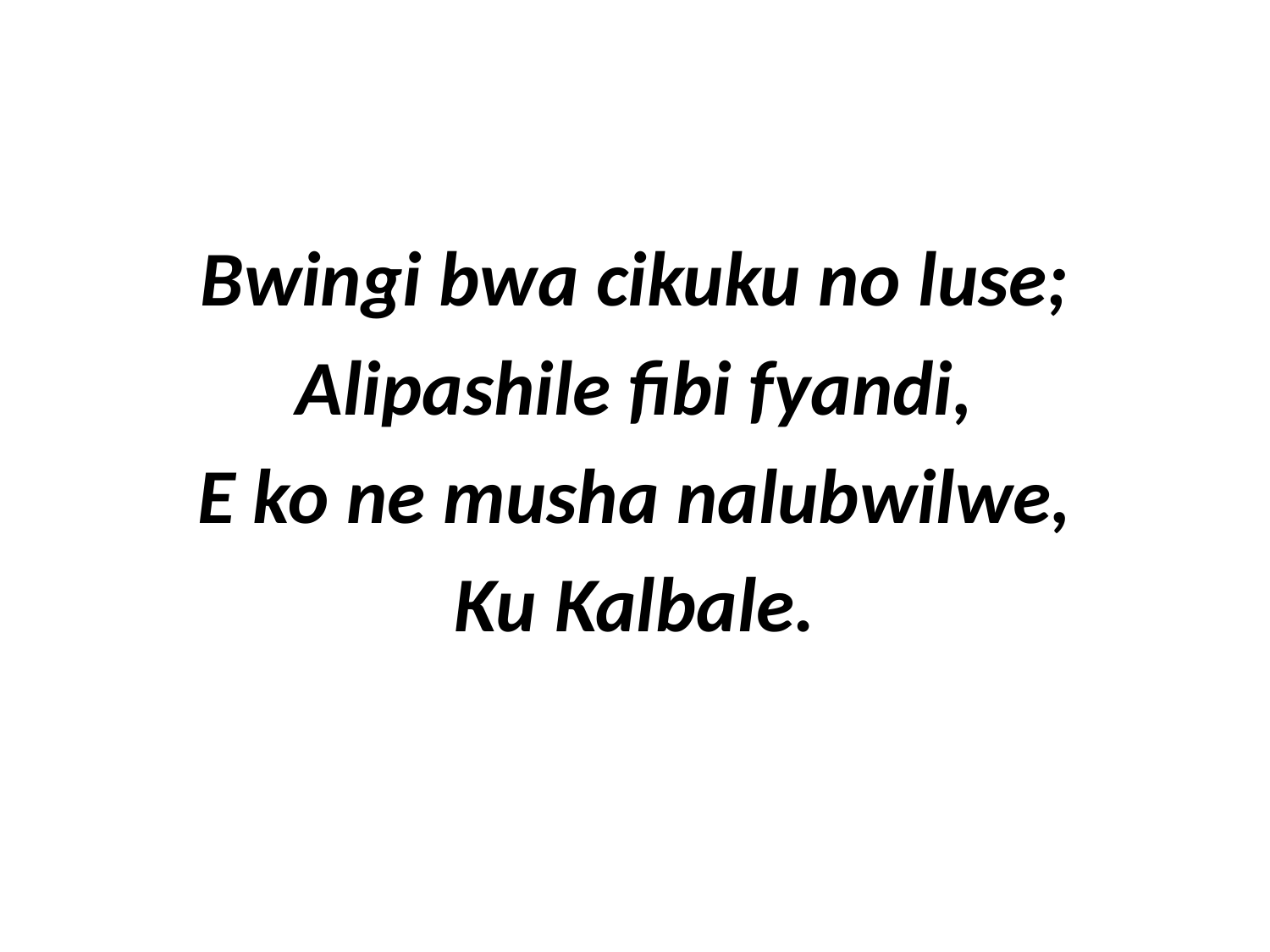

Bwingi bwa cikuku no luse;
Alipashile fibi fyandi,
E ko ne musha nalubwilwe,
Ku Kalbale.